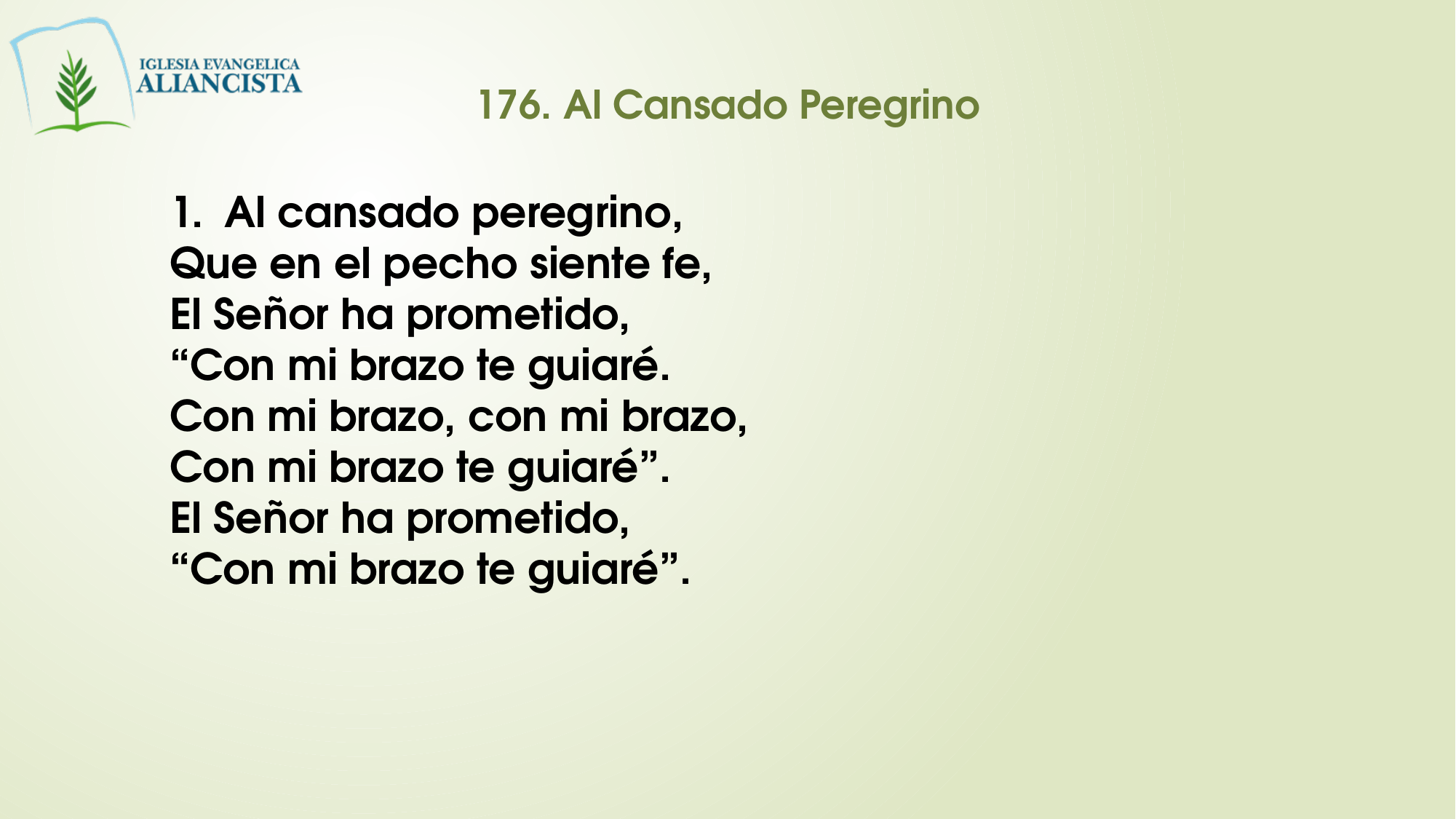

176. Al Cansado Peregrino
Al cansado peregrino,
Que en el pecho siente fe,
El Señor ha prometido,
“Con mi brazo te guiaré.
Con mi brazo, con mi brazo,
Con mi brazo te guiaré”.
El Señor ha prometido,
“Con mi brazo te guiaré”.